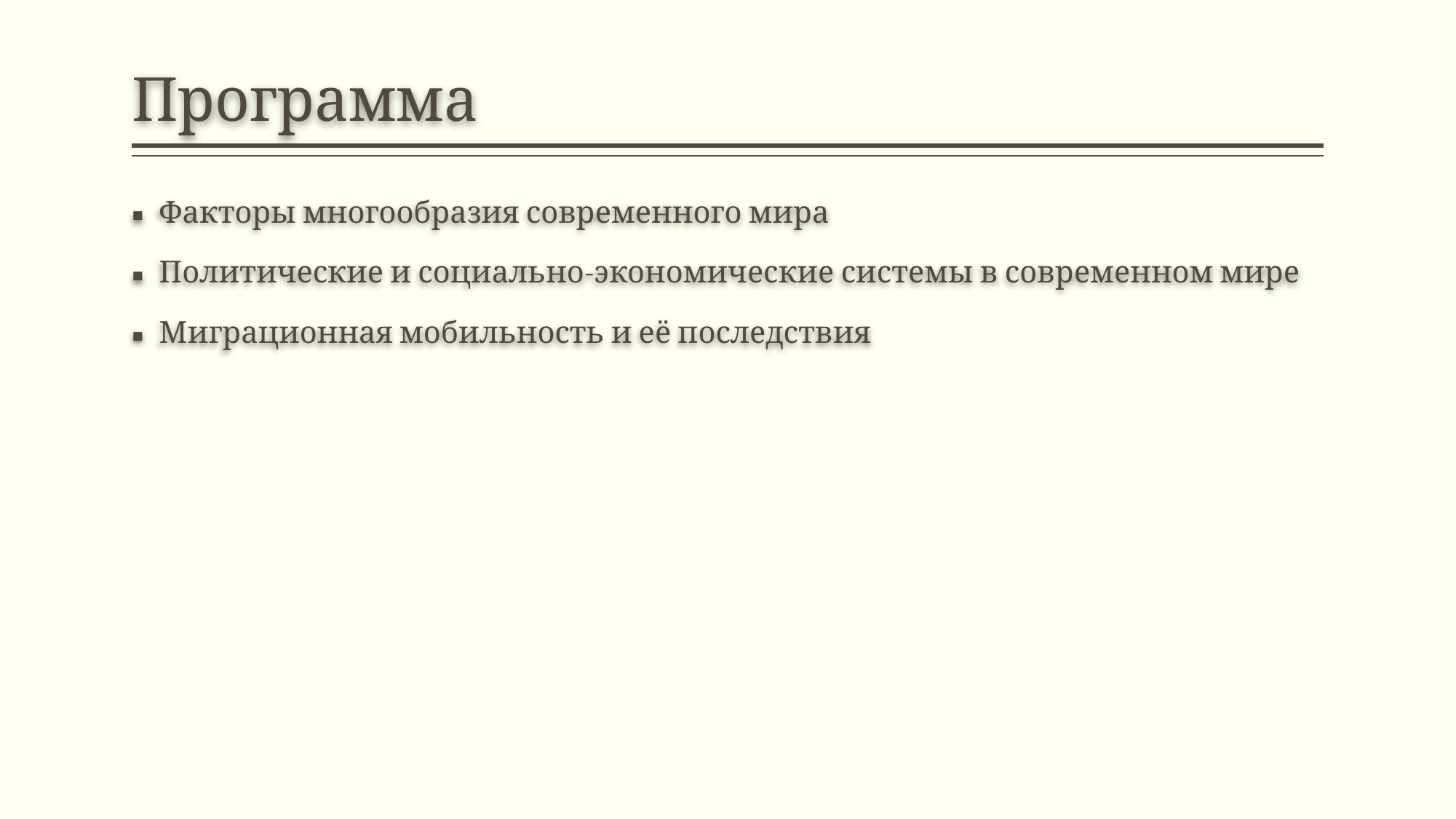

# Программа
Факторы многообразия современного мира
Политические и социально-экономические системы в современном мире
Миграционная мобильность и её последствия